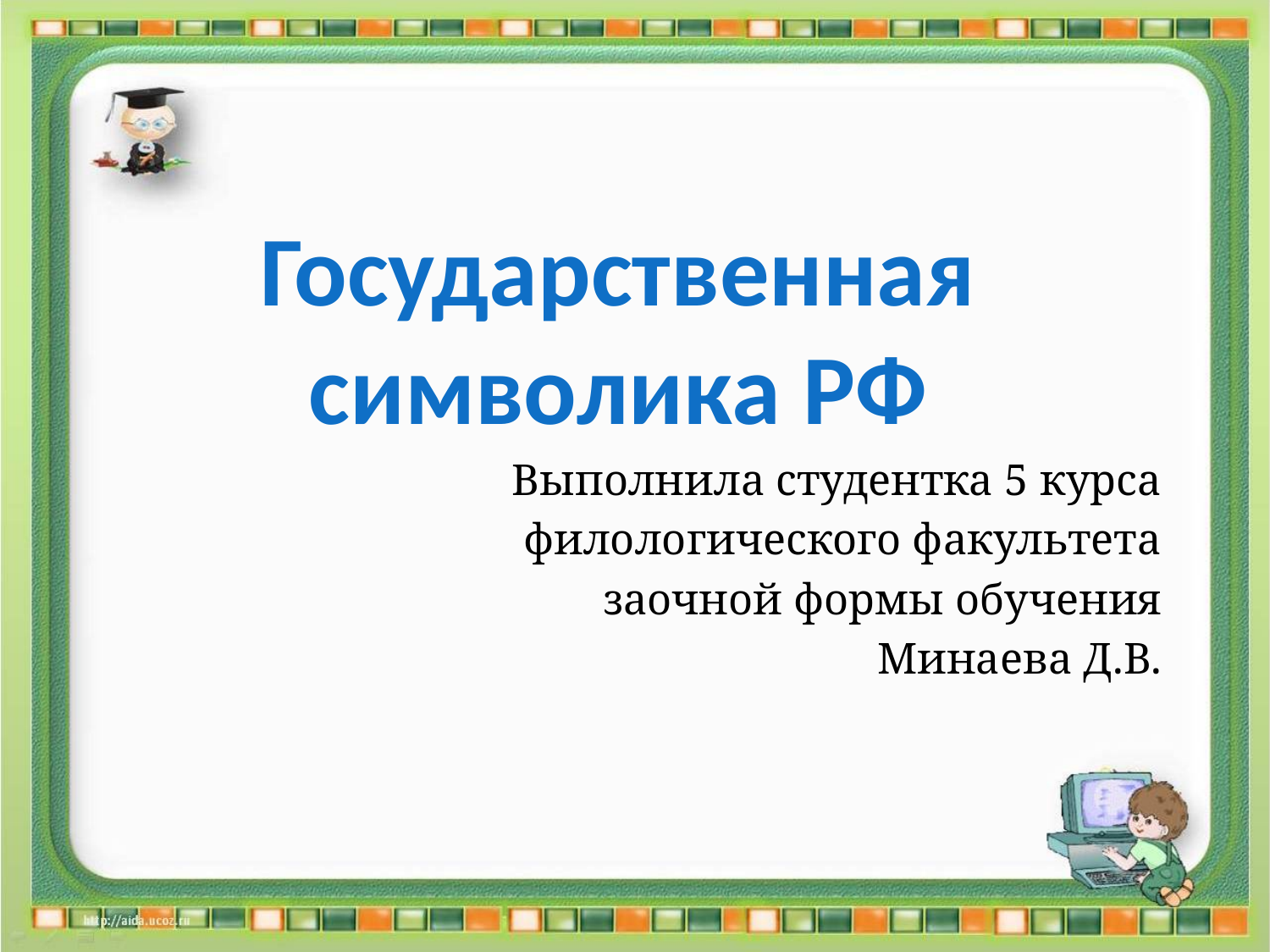

# Государственная символика РФ
Выполнила студентка 5 курса
филологического факультета
заочной формы обучения
Минаева Д.В.